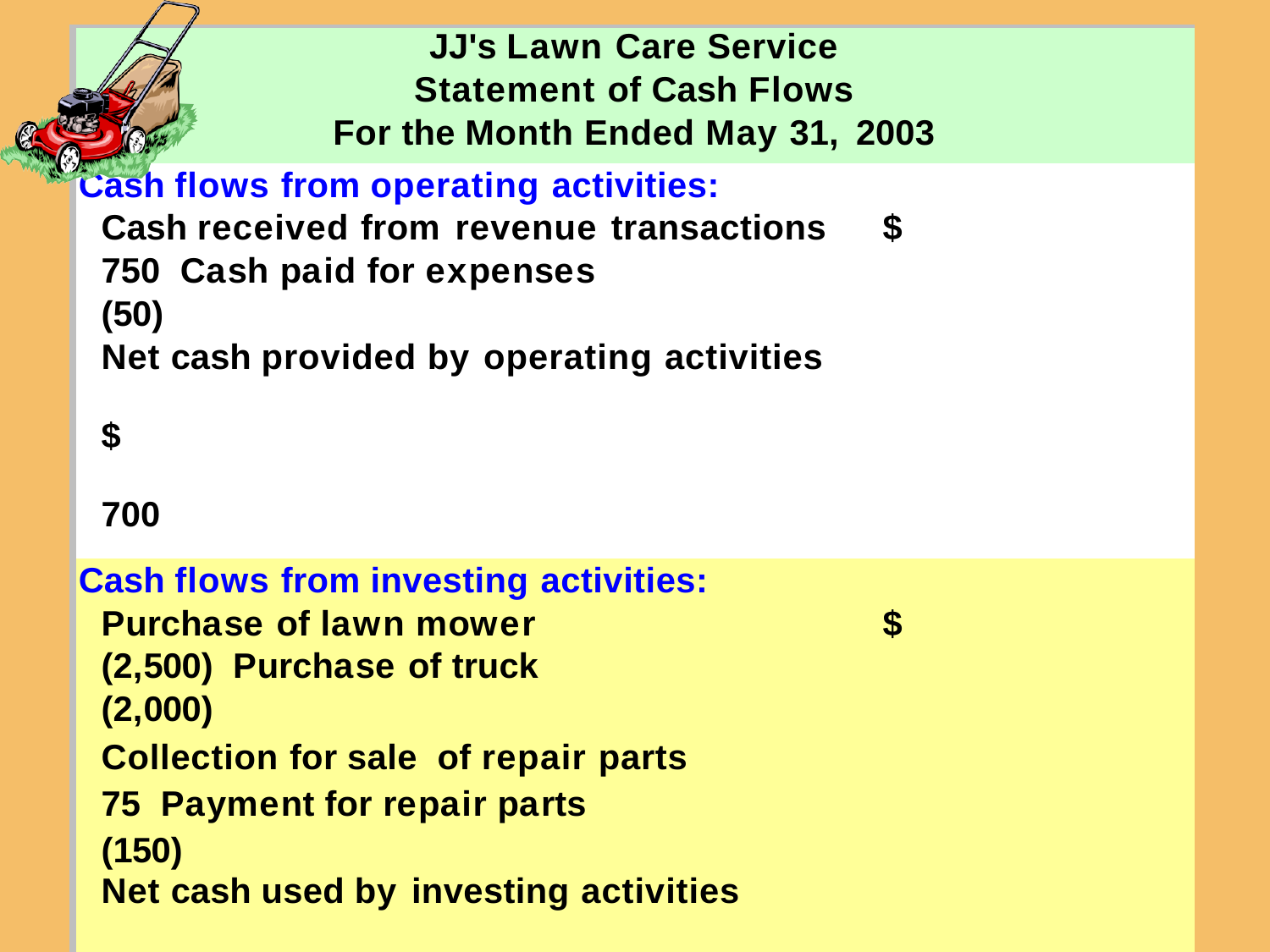

| JJ's Lawn Care Service Statement of Cash Flows For the Month Ended May 31, 2003 |  |  |
| --- | --- | --- |
| Cash flows from operating activities: Cash received from revenue transactions $ 750 Cash paid for expenses (50) Net cash provided by operating activities $ 700 |  |  |
| Cash flows from investing activities: Purchase of lawn mower $ (2,500) Purchase of truck (2,000) Collection for sale of repair parts 75 Payment for repair parts (150) Net cash used by investing activities (4,575) |  |  |
|  |  |  |
| Investing activities include the cash effects of purchasing and selling assets |  |  |
|  |  |  |
|  |  |  |
|  |  |  |
|  |  |  |

Cash flows from financing activities:
Investment by owners	8,000
ncrease in cash for month	$	4,125  Cash balance, May 1, 2003			-
Cash balance, May 31, 2003	$	4,125
I